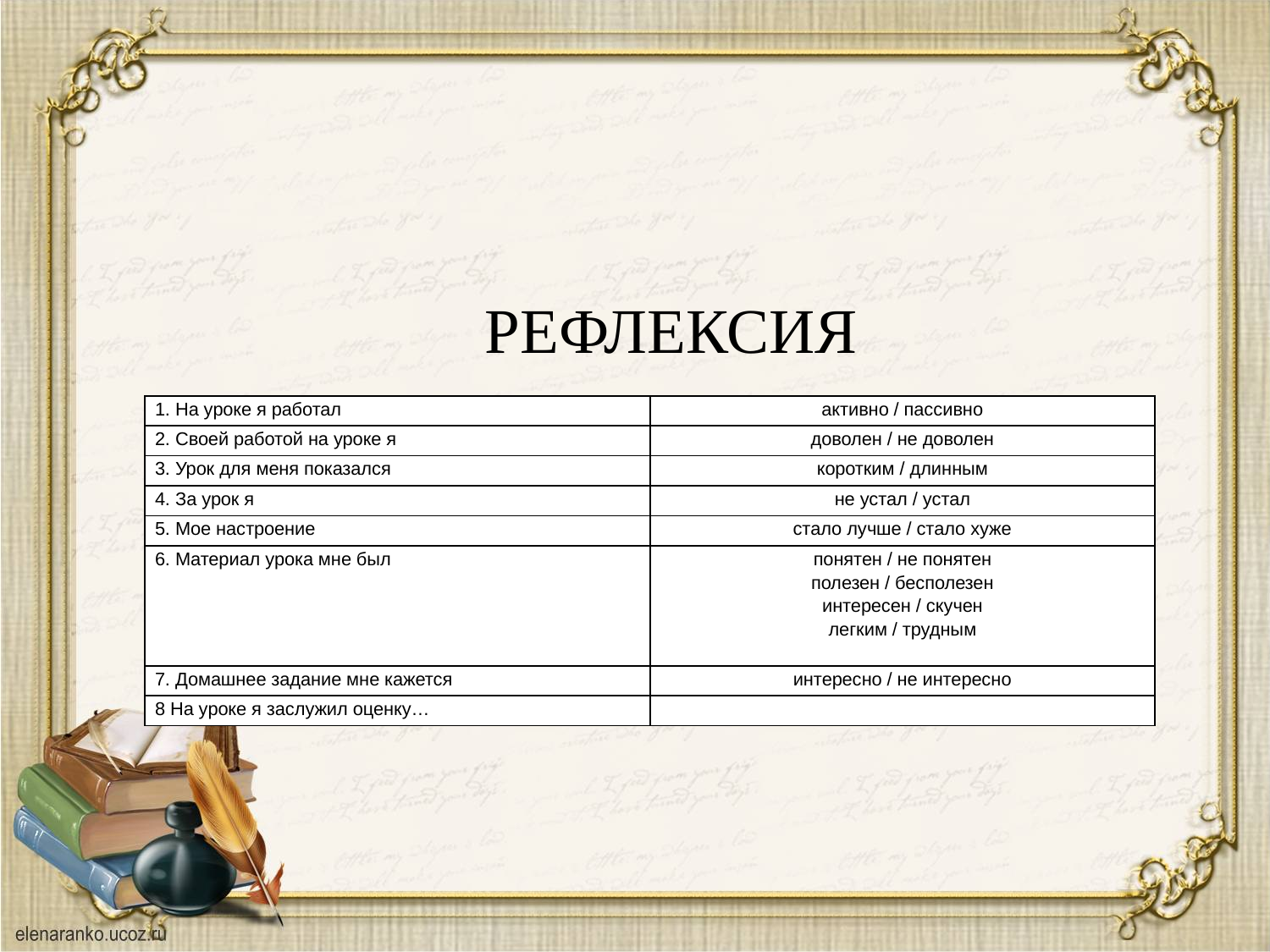

# РЕФЛЕКСИЯ
| 1. На уроке я работал | активно / пассивно |
| --- | --- |
| 2. Своей работой на уроке я | доволен / не доволен |
| 3. Урок для меня показался | коротким / длинным |
| 4. За урок я | не устал / устал |
| 5. Мое настроение | стало лучше / стало хуже |
| 6. Материал урока мне был | понятен / не понятен полезен / бесполезен интересен / скучен легким / трудным |
| 7. Домашнее задание мне кажется | интересно / не интересно |
| 8 На уроке я заслужил оценку… |  |